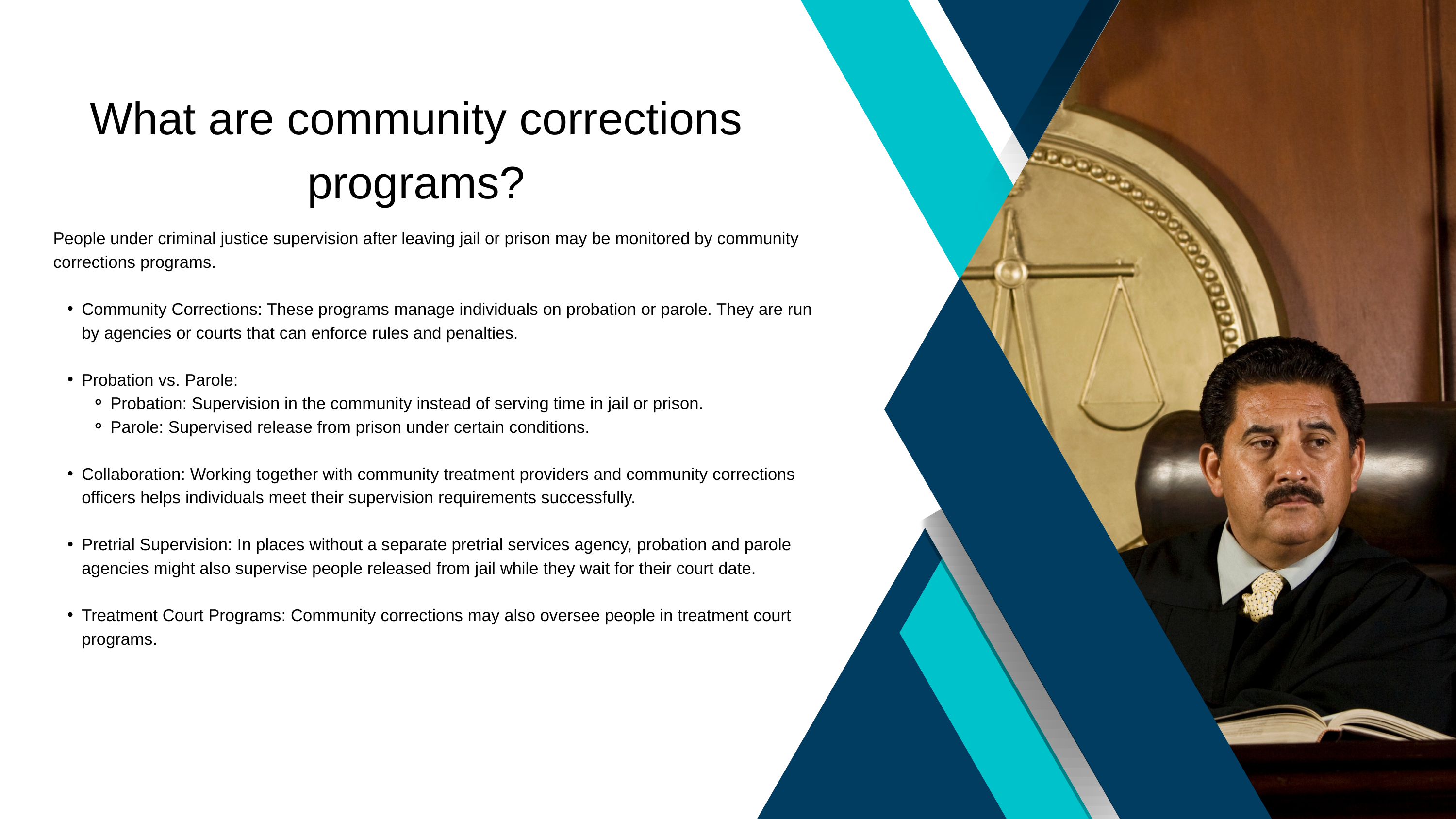

What are community corrections programs?
People under criminal justice supervision after leaving jail or prison may be monitored by community corrections programs.

Community Corrections: These programs manage individuals on probation or parole. They are run by agencies or courts that can enforce rules and penalties.

Probation vs. Parole:
Probation: Supervision in the community instead of serving time in jail or prison.
Parole: Supervised release from prison under certain conditions.

Collaboration: Working together with community treatment providers and community corrections officers helps individuals meet their supervision requirements successfully.

Pretrial Supervision: In places without a separate pretrial services agency, probation and parole agencies might also supervise people released from jail while they wait for their court date.

Treatment Court Programs: Community corrections may also oversee people in treatment court programs.